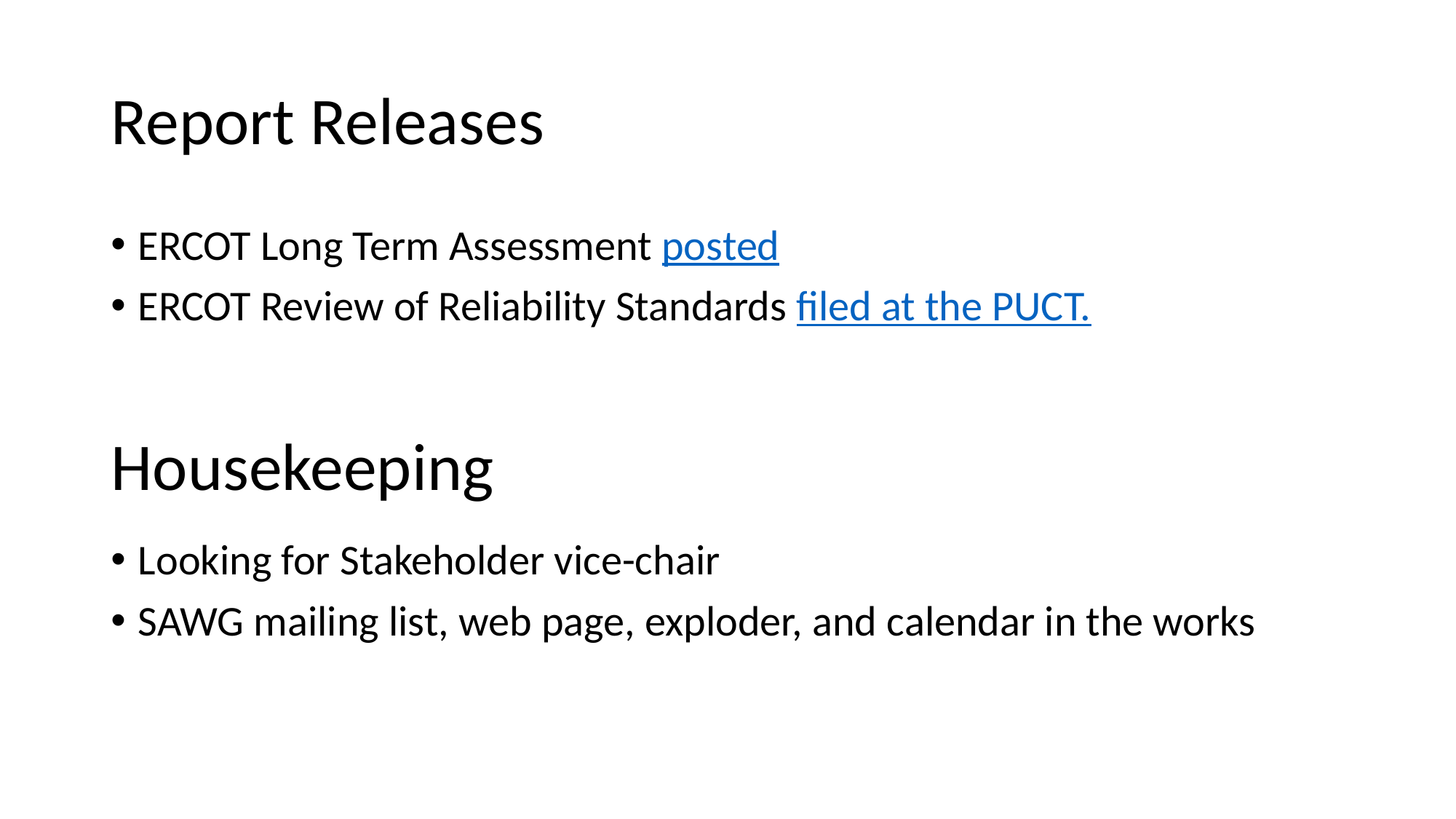

# Report Releases
ERCOT Long Term Assessment posted
ERCOT Review of Reliability Standards filed at the PUCT.

Housekeeping

Looking for Stakeholder vice-chair
SAWG mailing list, web page, exploder, and calendar in the works